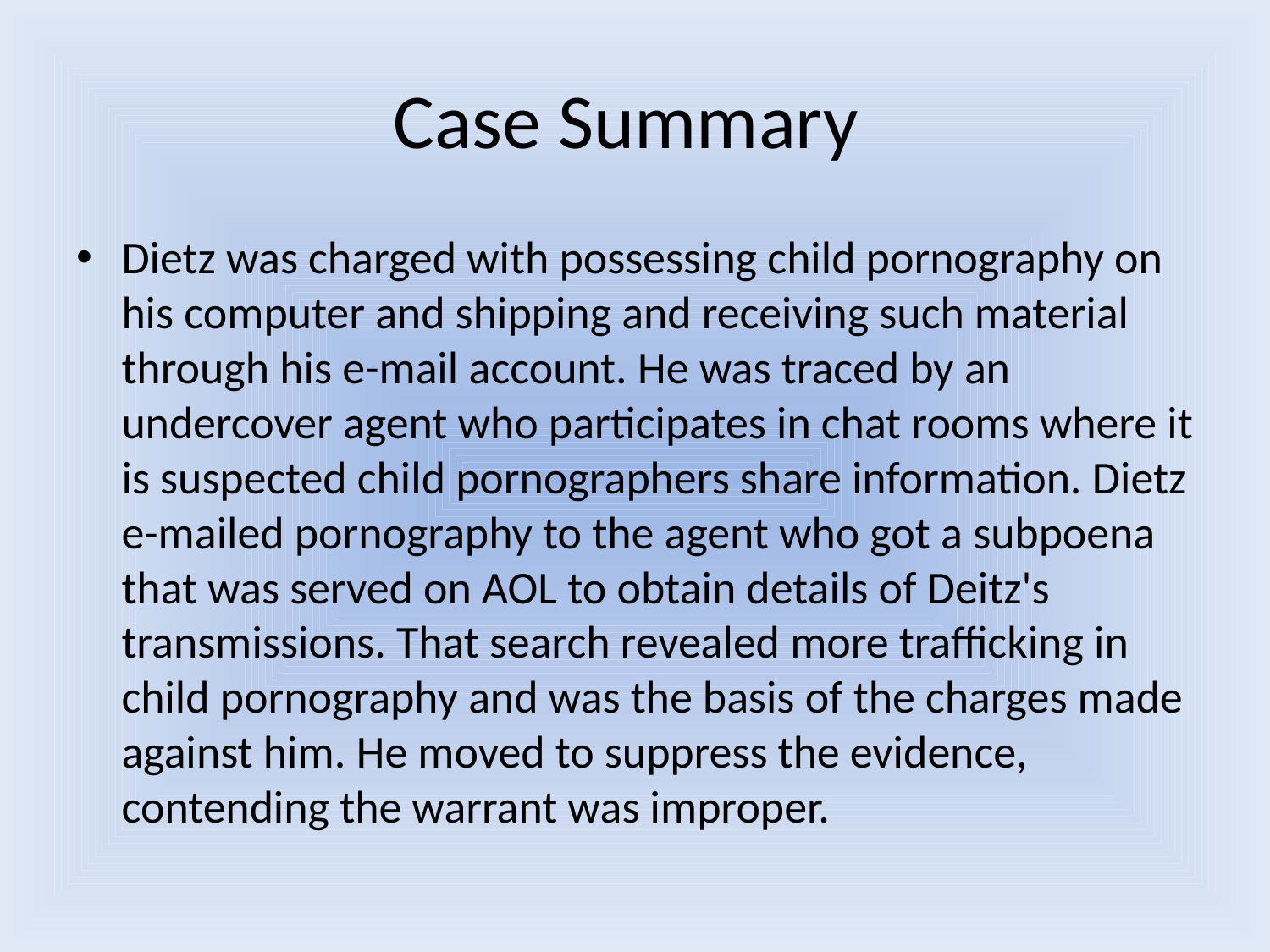

# Case Summary
Dietz was charged with possessing child pornography on his computer and shipping and receiving such material through his e-mail account. He was traced by an undercover agent who participates in chat rooms where it is suspected child pornographers share information. Dietz e-mailed pornography to the agent who got a subpoena that was served on AOL to obtain details of Deitz's transmissions. That search revealed more trafficking in child pornography and was the basis of the charges made against him. He moved to suppress the evidence, contending the warrant was improper.